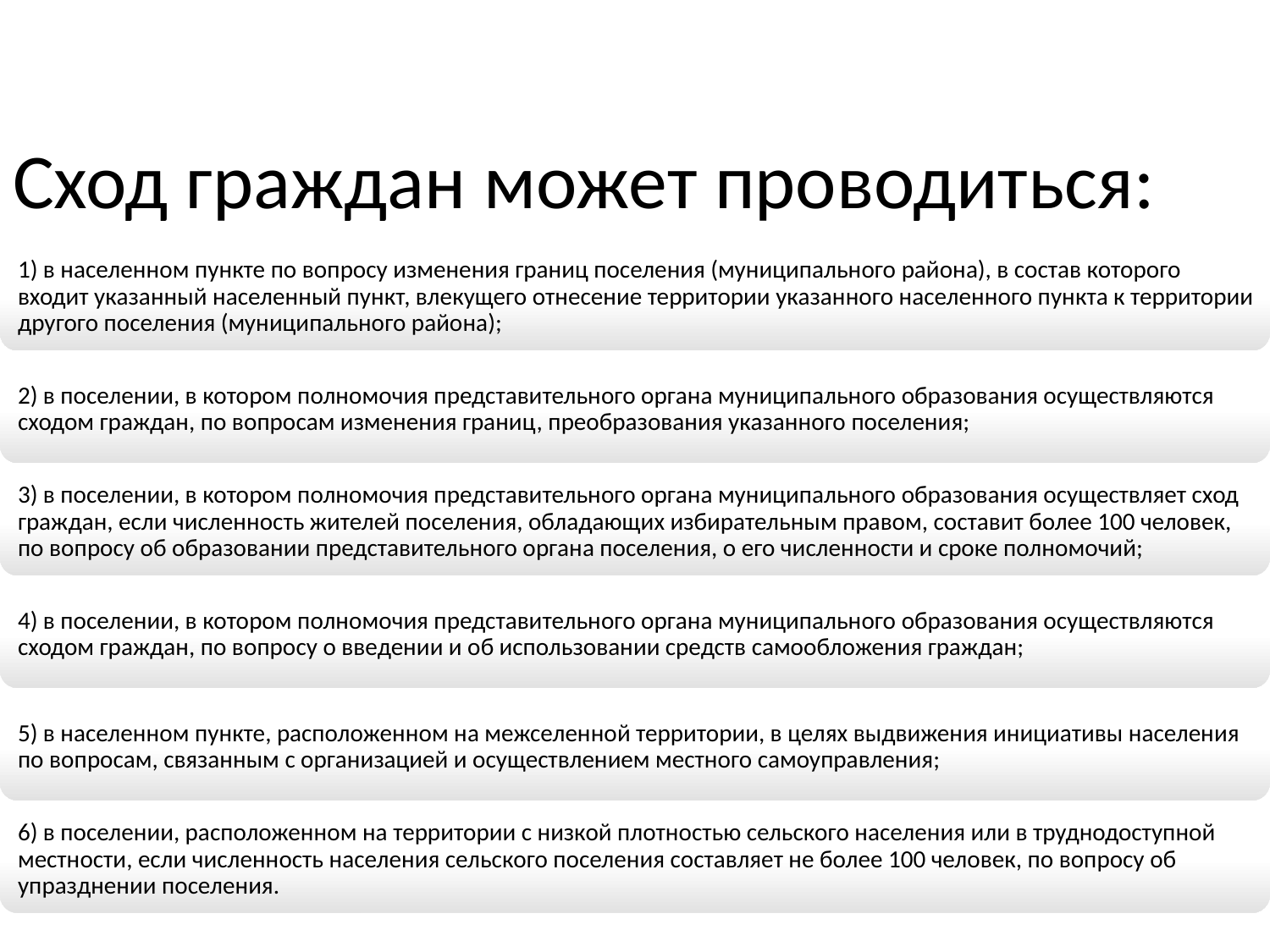

# Сход граждан может проводиться:
1) в населенном пункте по вопросу изменения границ поселения (муниципального района), в состав которого входит указанный населенный пункт, влекущего отнесение территории указанного населенного пункта к территории другого поселения (муниципального района);
2) в поселении, в котором полномочия представительного органа муниципального образования осуществляются сходом граждан, по вопросам изменения границ, преобразования указанного поселения;
3) в поселении, в котором полномочия представительного органа муниципального образования осуществляет сход граждан, если численность жителей поселения, обладающих избирательным правом, составит более 100 человек, по вопросу об образовании представительного органа поселения, о его численности и сроке полномочий;
4) в поселении, в котором полномочия представительного органа муниципального образования осуществляются сходом граждан, по вопросу о введении и об использовании средств самообложения граждан;
5) в населенном пункте, расположенном на межселенной территории, в целях выдвижения инициативы населения по вопросам, связанным с организацией и осуществлением местного самоуправления;
6) в поселении, расположенном на территории с низкой плотностью сельского населения или в труднодоступной местности, если численность населения сельского поселения составляет не более 100 человек, по вопросу об упразднении поселения.